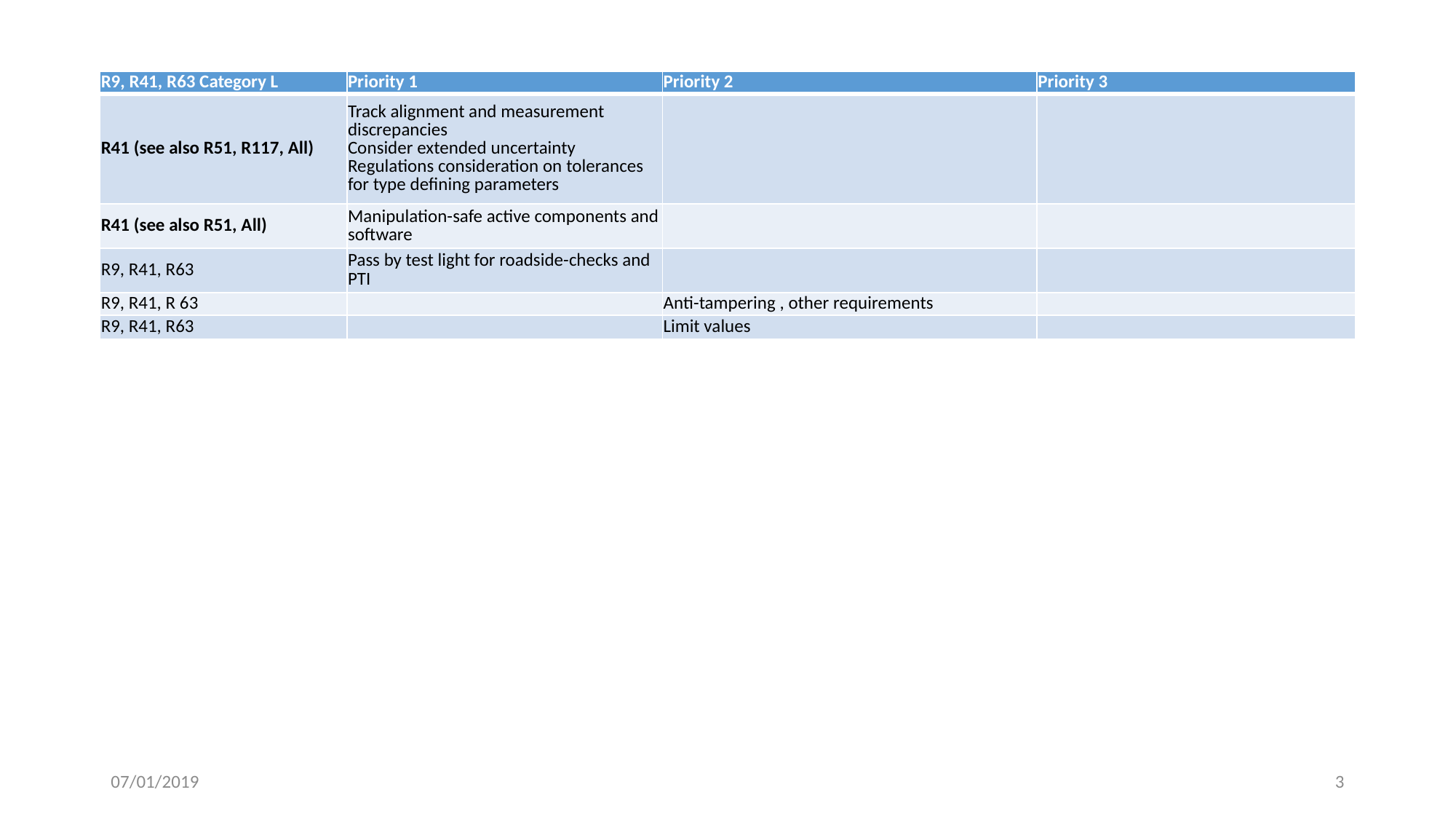

| R9, R41, R63 Category L | Priority 1 | Priority 2 | Priority 3 |
| --- | --- | --- | --- |
| R41 (see also R51, R117, All) | Track alignment and measurement discrepancies Consider extended uncertainty Regulations consideration on tolerances for type defining parameters |  |  |
| R41 (see also R51, All) | Manipulation-safe active components and software |  |  |
| R9, R41, R63 | Pass by test light for roadside-checks and PTI |  |  |
| R9, R41, R 63 |  | Anti-tampering , other requirements |  |
| R9, R41, R63 |  | Limit values |  |
07/01/2019

3